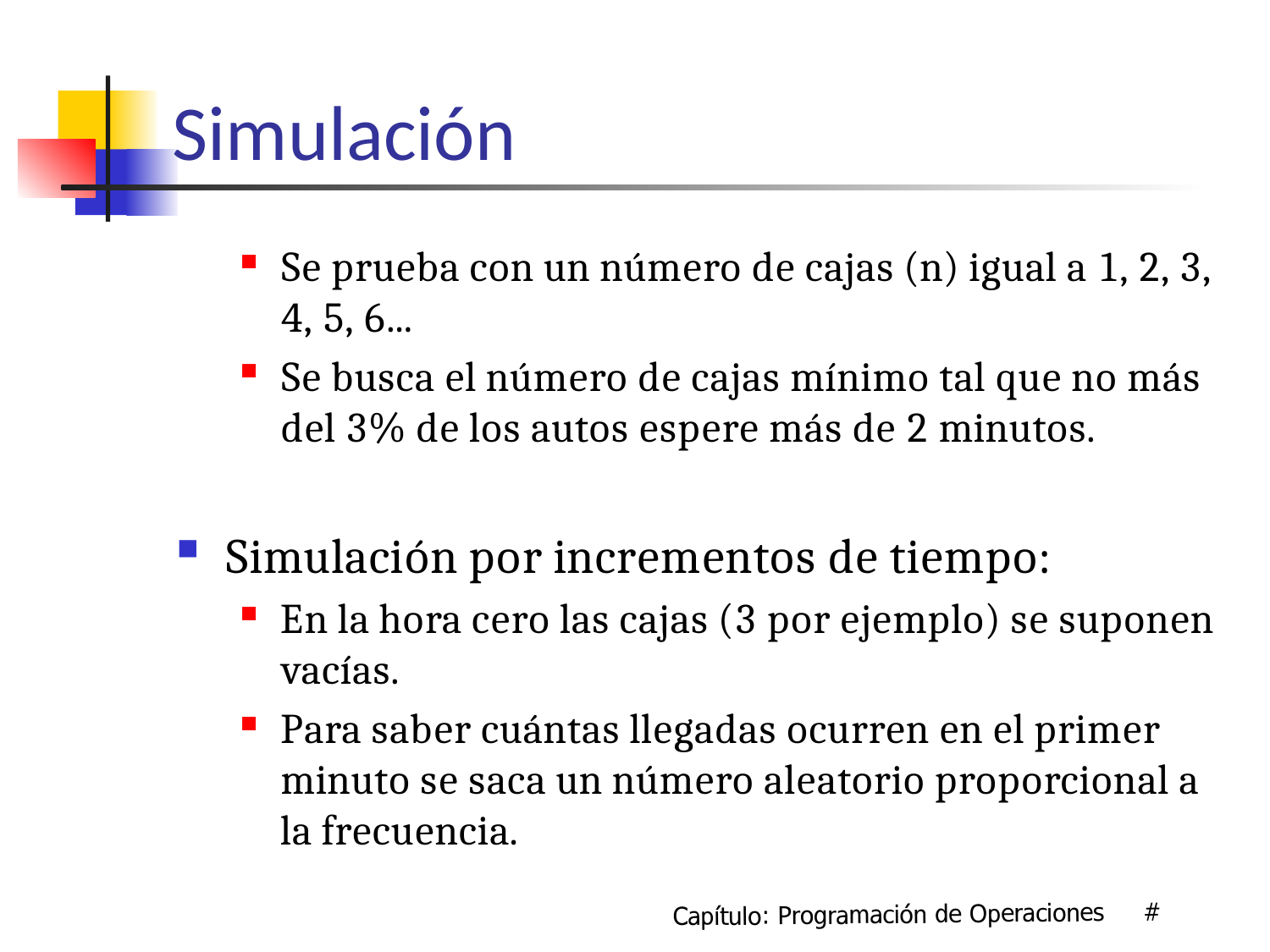

# Simulación
Se prueba con un número de cajas (n) igual a 1, 2, 3, 4, 5, 6...
Se busca el número de cajas mínimo tal que no más del 3% de los autos espere más de 2 minutos.

Simulación por incrementos de tiempo:
En la hora cero las cajas (3 por ejemplo) se suponen vacías.
Para saber cuántas llegadas ocurren en el primer minuto se saca un número aleatorio proporcional a la frecuencia.

Capítulo: Programación de Operaciones     #